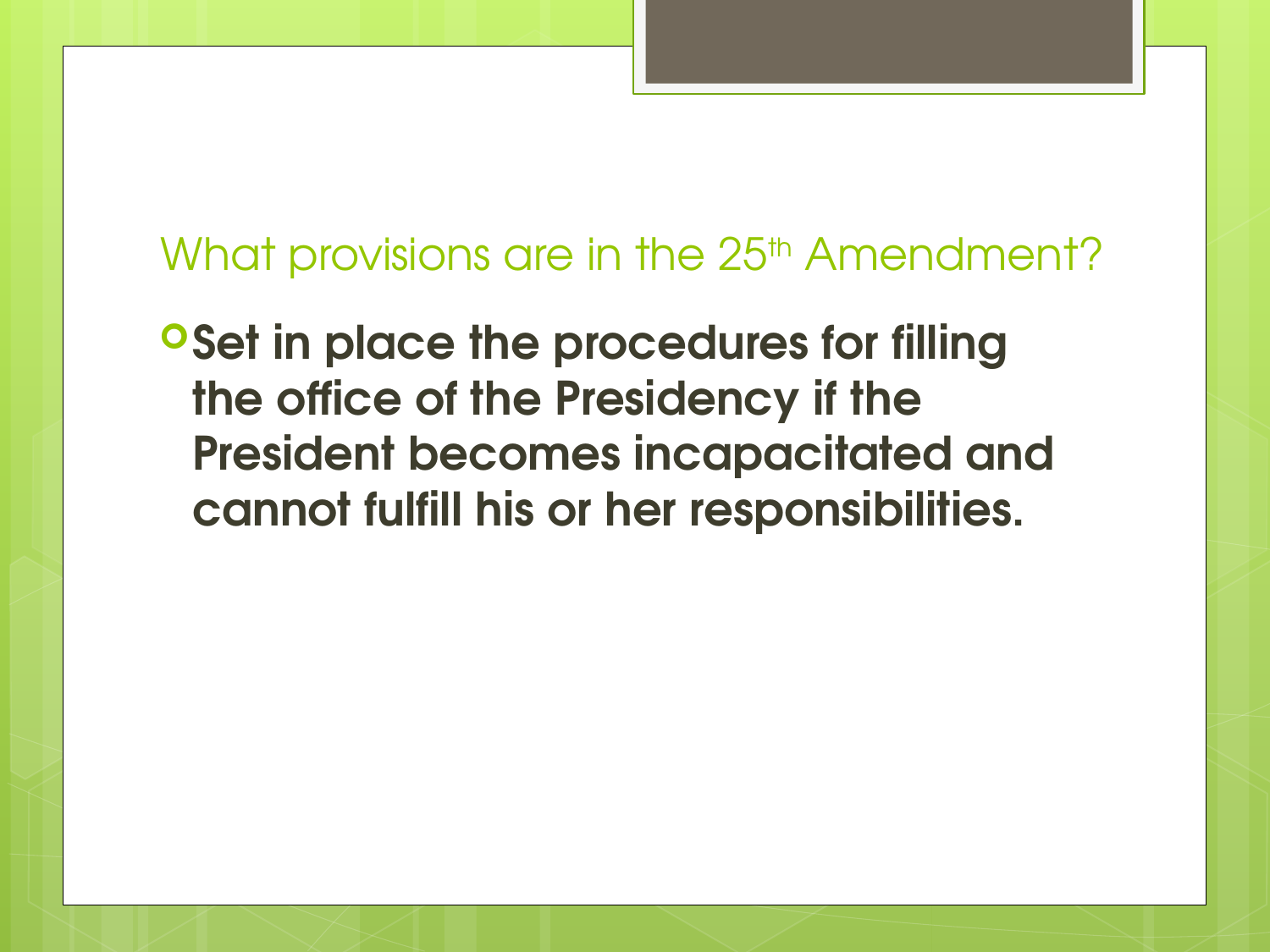

# What provisions are in the 25th Amendment?
Set in place the procedures for filling the office of the Presidency if the President becomes incapacitated and cannot fulfill his or her responsibilities.